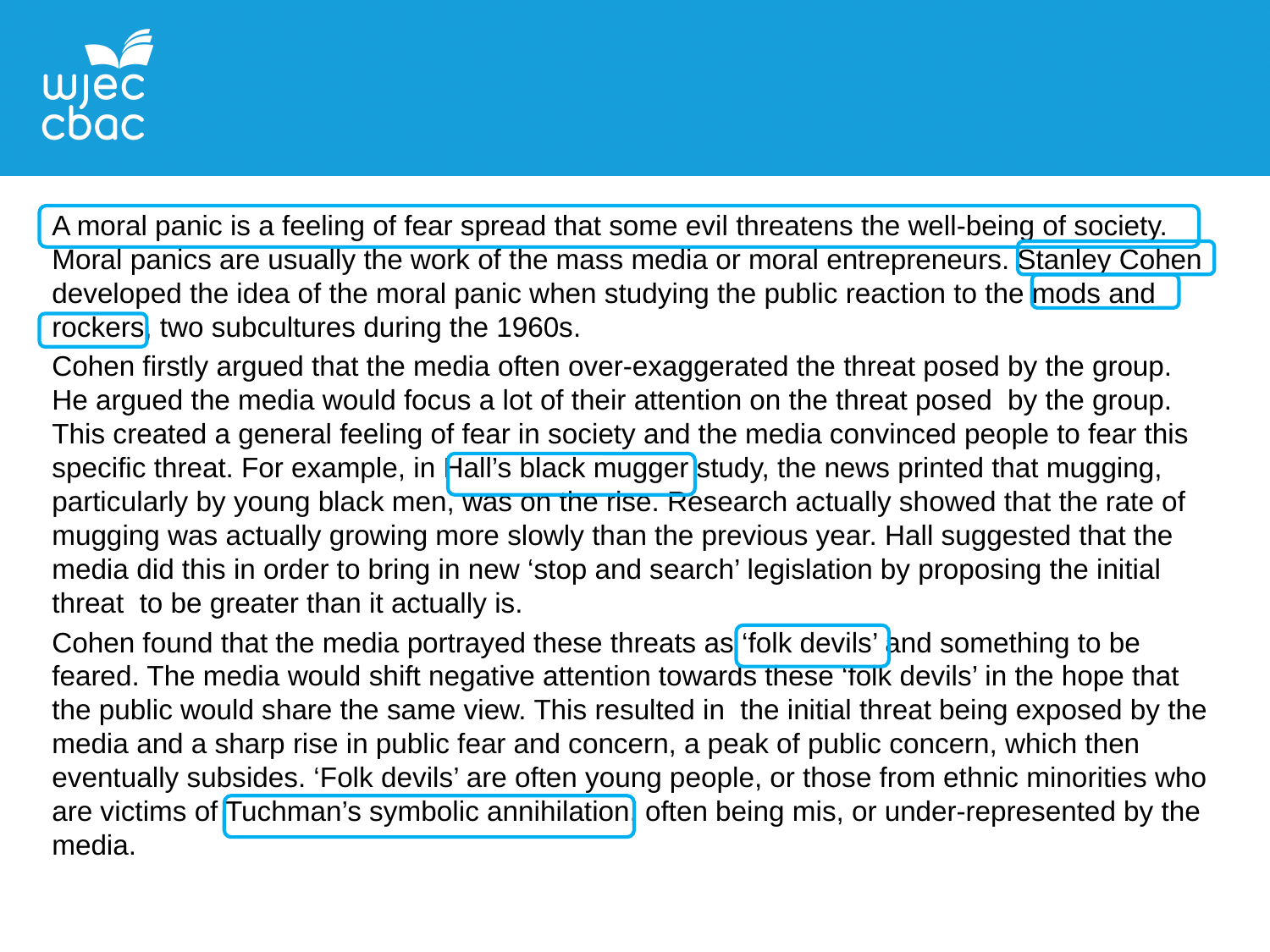

A moral panic is a feeling of fear spread that some evil threatens the well-being of society. Moral panics are usually the work of the mass media or moral entrepreneurs. Stanley Cohen  developed the idea of the moral panic when studying the public reaction to the mods and rockers, two subcultures during the 1960s.
Cohen firstly argued that the media often over-exaggerated the threat posed by the group. He argued the media would focus a lot of their attention on the threat posed  by the group. This created a general feeling of fear in society and the media convinced people to fear this specific threat. For example, in Hall’s black mugger study, the news printed that mugging, particularly by young black men, was on the rise. Research actually showed that the rate of mugging was actually growing more slowly than the previous year. Hall suggested that the media did this in order to bring in new ‘stop and search’ legislation by proposing the initial threat  to be greater than it actually is.
Cohen found that the media portrayed these threats as ‘folk devils’ and something to be feared. The media would shift negative attention towards these ‘folk devils’ in the hope that the public would share the same view. This resulted in  the initial threat being exposed by the media and a sharp rise in public fear and concern, a peak of public concern, which then eventually subsides. ‘Folk devils’ are often young people, or those from ethnic minorities who are victims of Tuchman’s symbolic annihilation, often being mis, or under-represented by the  media.